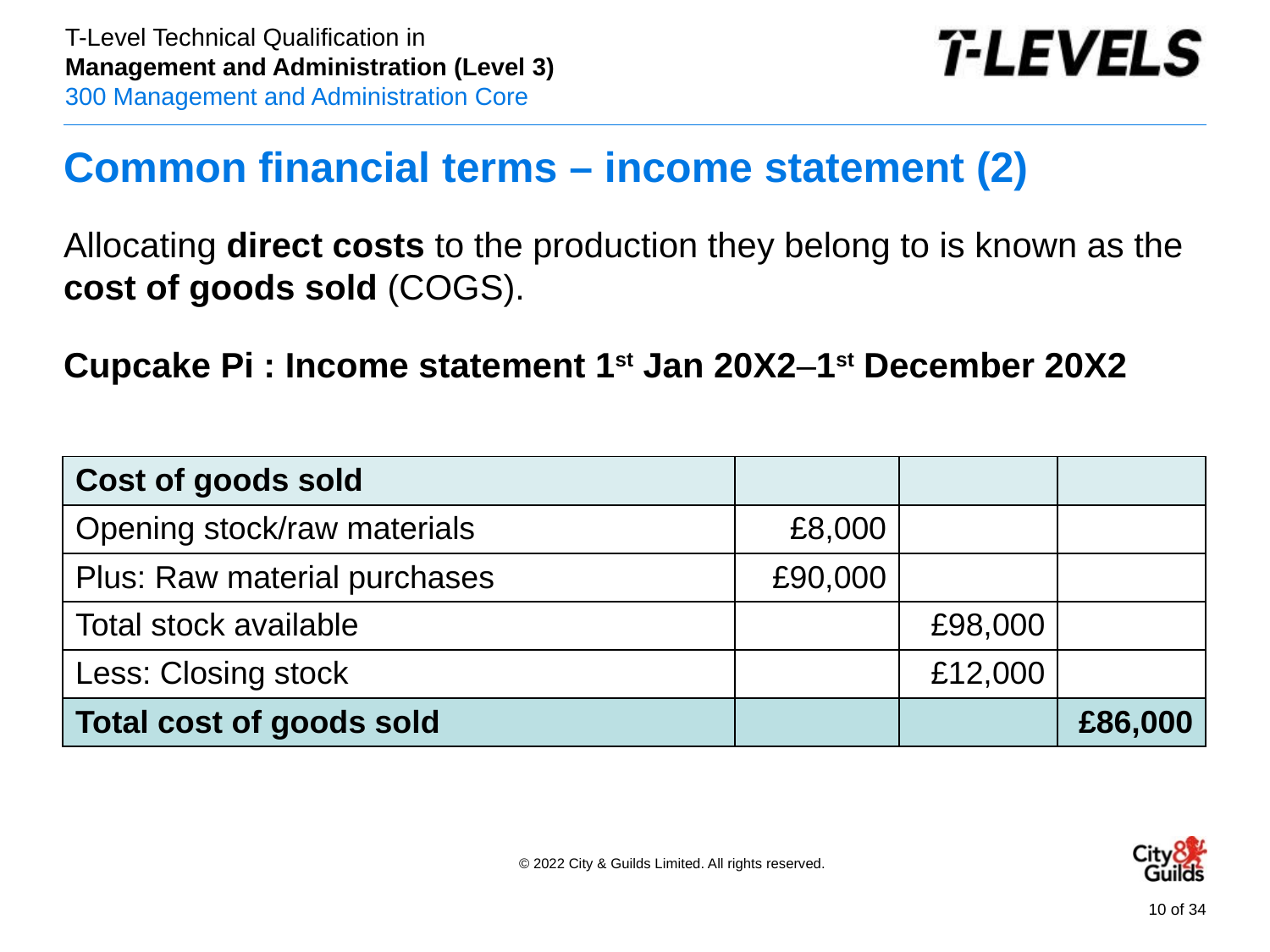

# Common financial terms – income statement (2)
Allocating direct costs to the production they belong to is known as the cost of goods sold (COGS).
Cupcake Pi : Income statement 1st Jan 20X2–1st December 20X2
| Cost of goods sold |  |  |  |
| --- | --- | --- | --- |
| Opening stock/raw materials | £8,000 |  |  |
| Plus: Raw material purchases | £90,000 |  |  |
| Total stock available |  | £98,000 |  |
| Less: Closing stock |  | £12,000 |  |
| Total cost of goods sold |  |  | £86,000 |